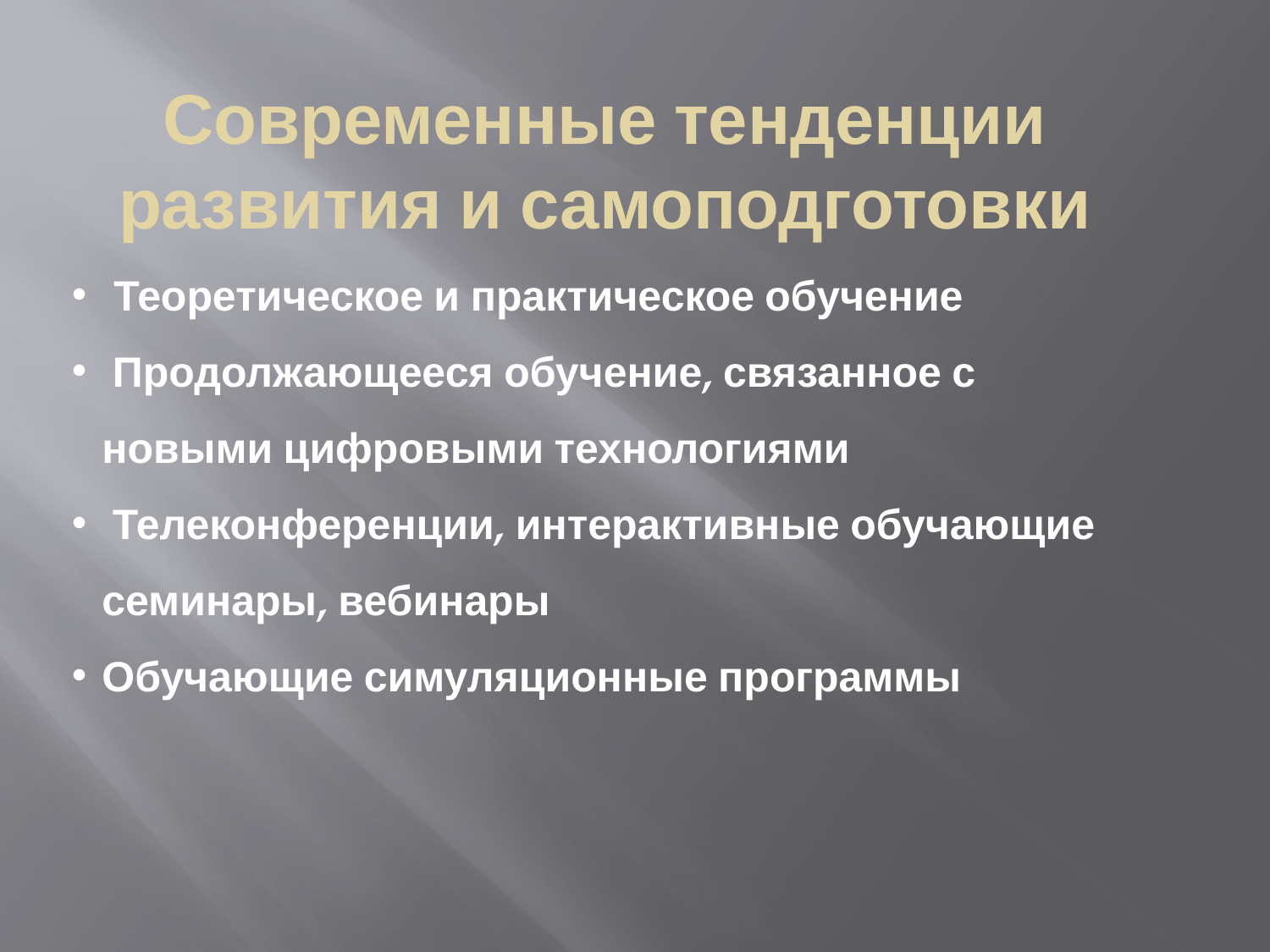

Современные тенденции развития и самоподготовки
 Теоретическое и практическое обучение
 Продолжающееся обучение, связанное с новыми цифровыми технологиями
 Телеконференции, интерактивные обучающие семинары, вебинары
Обучающие симуляционные программы